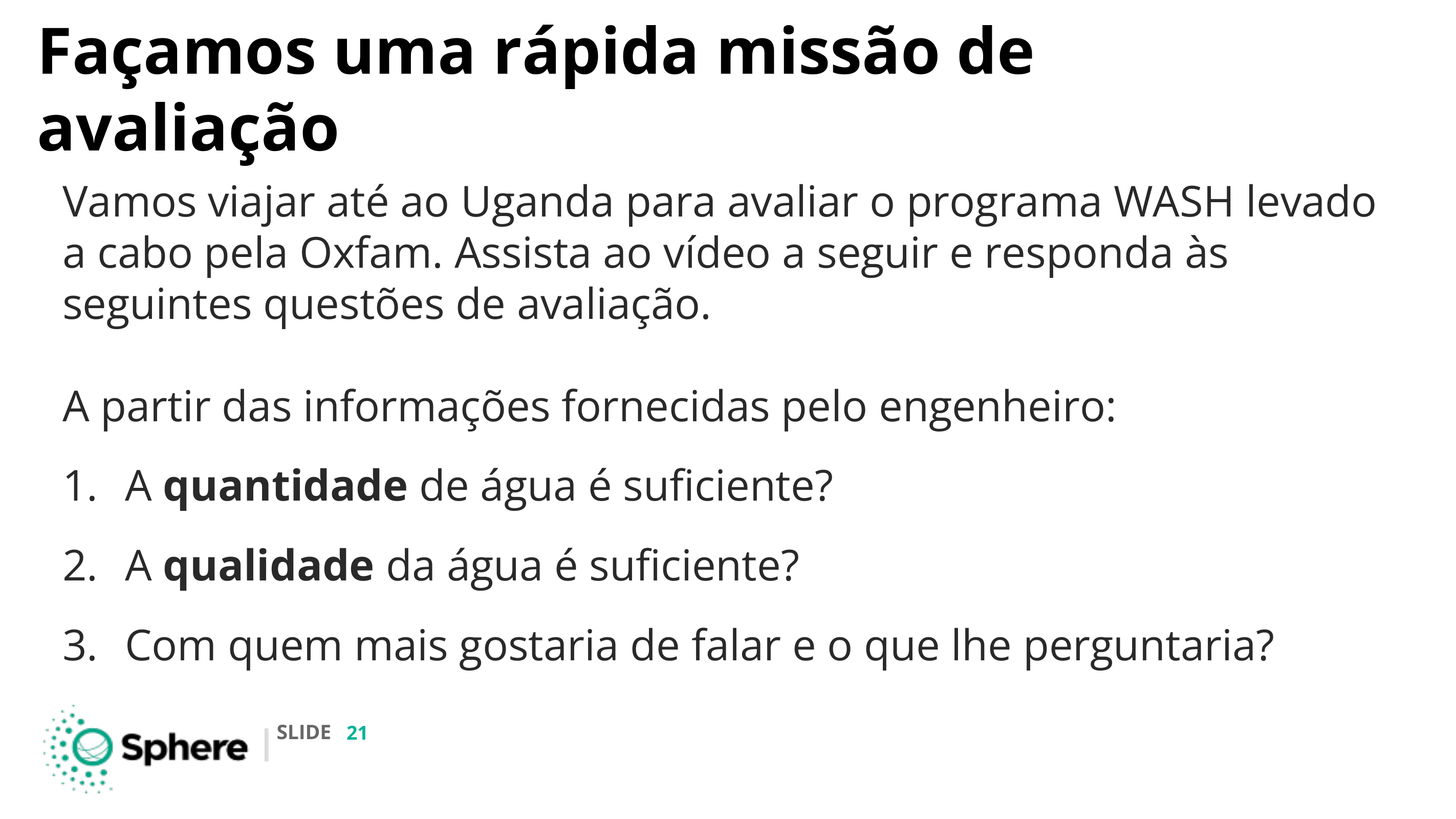

# Façamos uma rápida missão de avaliação
Vamos viajar até ao Uganda para avaliar o programa WASH levado a cabo pela Oxfam. Assista ao vídeo a seguir e responda às seguintes questões de avaliação.
A partir das informações fornecidas pelo engenheiro:
A quantidade de água é suficiente?
A qualidade da água é suficiente?
Com quem mais gostaria de falar e o que lhe perguntaria?

21